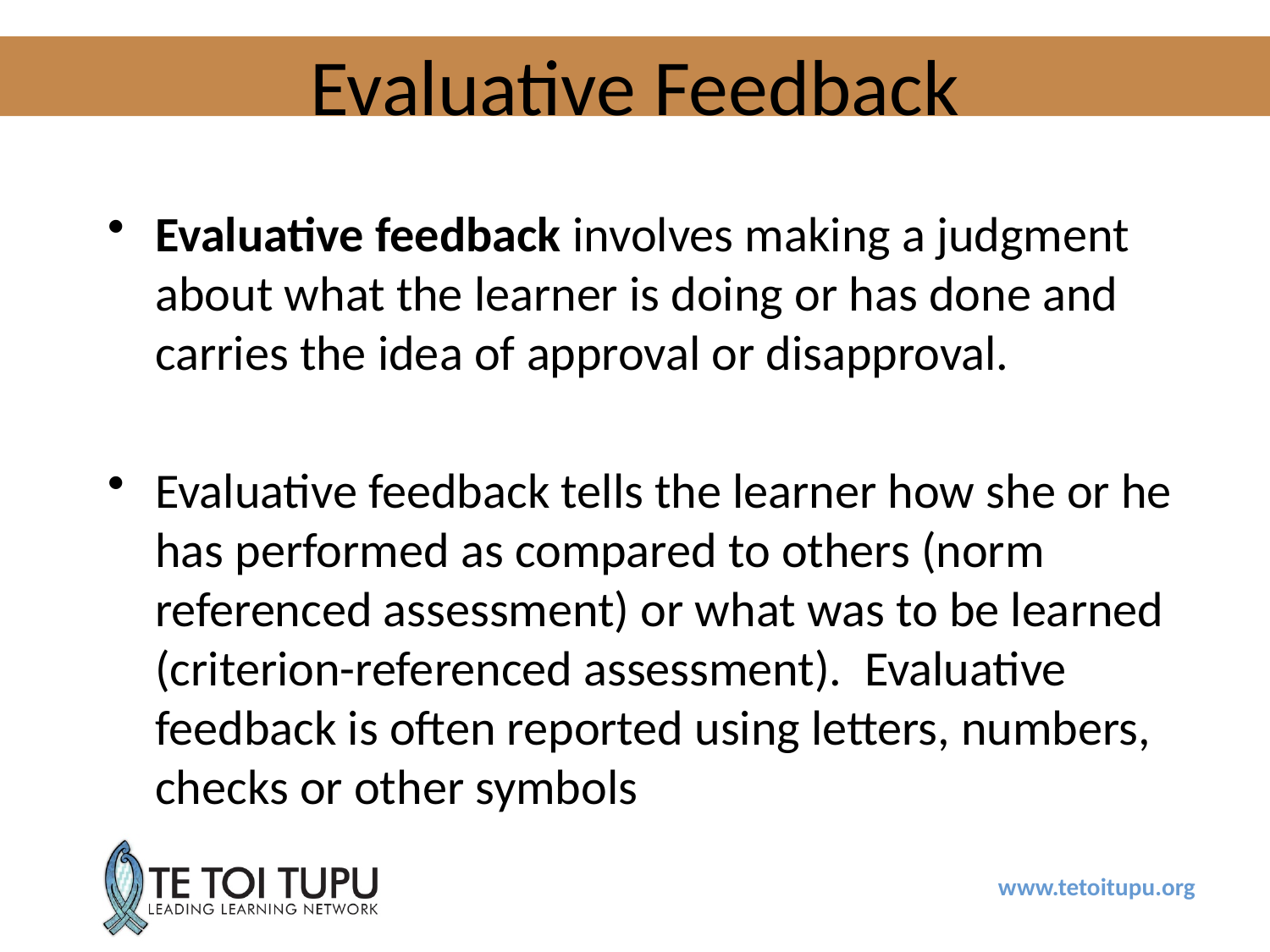

# Evaluative Feedback
Evaluative feedback involves making a judgment about what the learner is doing or has done and carries the idea of approval or disapproval.

Evaluative feedback tells the learner how she or he has performed as compared to others (norm referenced assessment) or what was to be learned (criterion-referenced assessment).  Evaluative feedback is often reported using letters, numbers, checks or other symbols